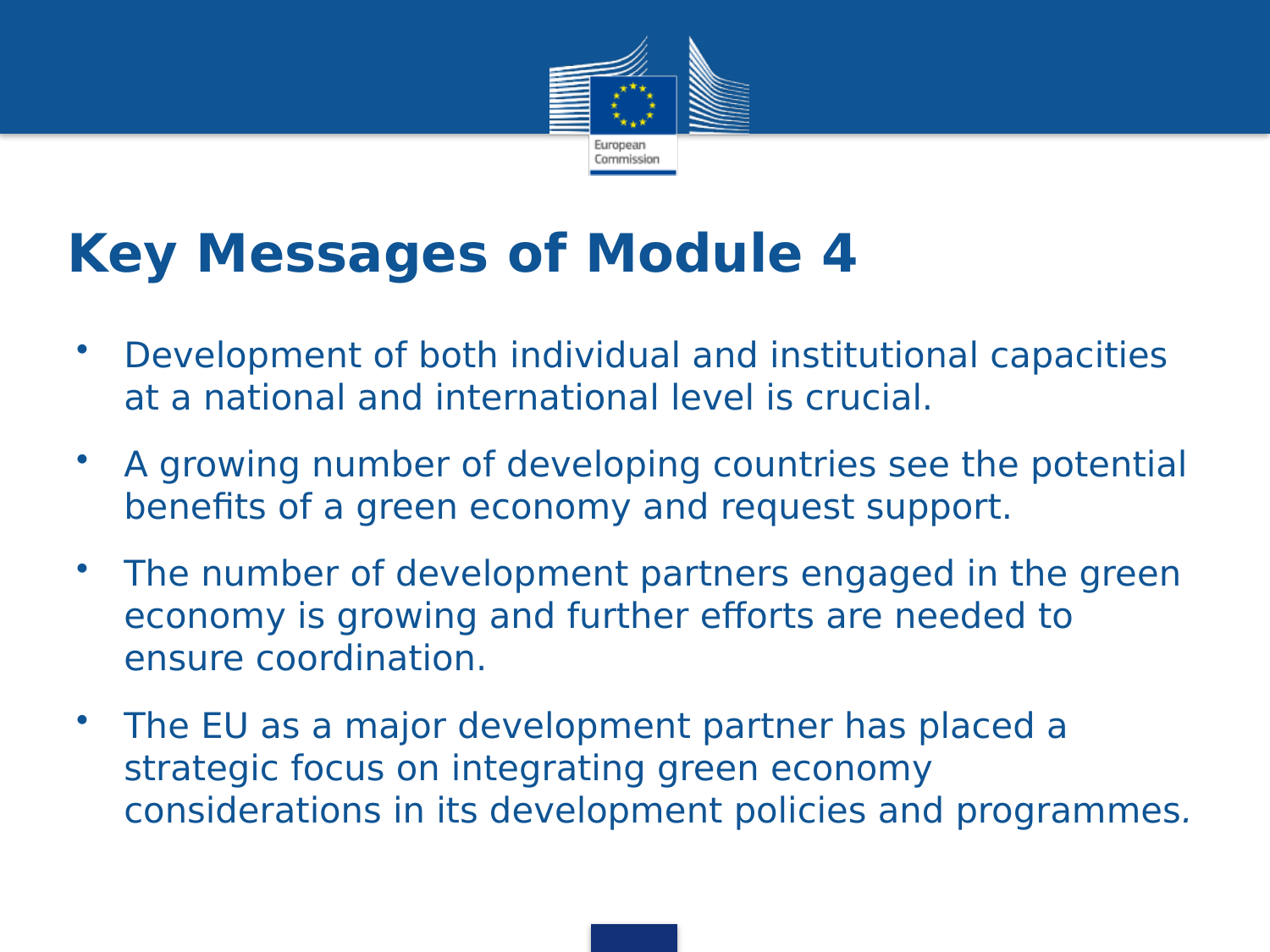

# Key Messages of Module 4
Development of both individual and institutional capacities at a national and international level is crucial.
A growing number of developing countries see the potential benefits of a green economy and request support.
The number of development partners engaged in the green economy is growing and further efforts are needed to ensure coordination.
The EU as a major development partner has placed a strategic focus on integrating green economy considerations in its development policies and programmes.